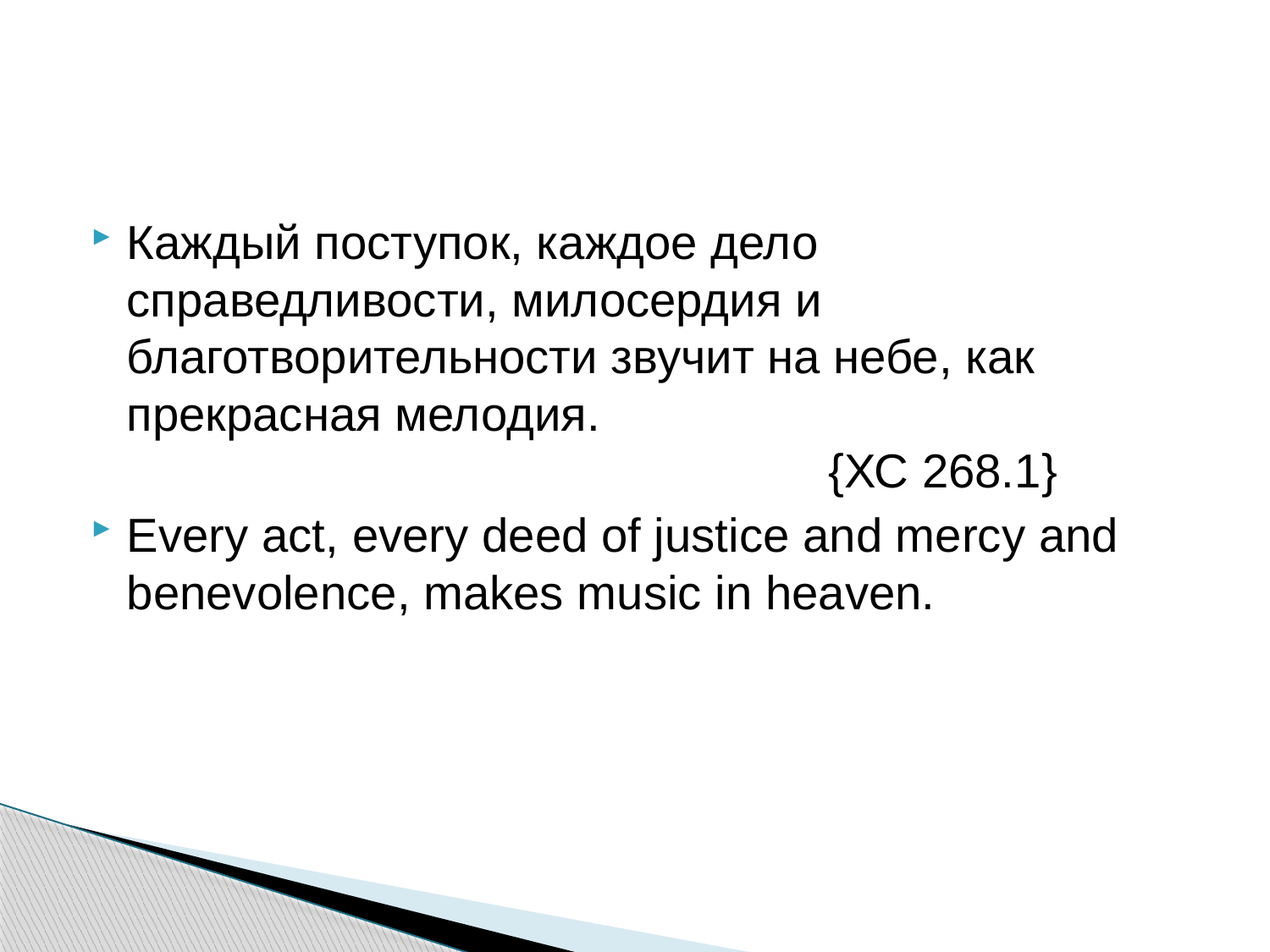

#
Каждый поступок, каждое дело справедливости, милосердия и благотворительности звучит на небе, как прекрасная мелодия. 										     {ХС 268.1}
Every act, every deed of justice and mercy and benevolence, makes music in heaven.